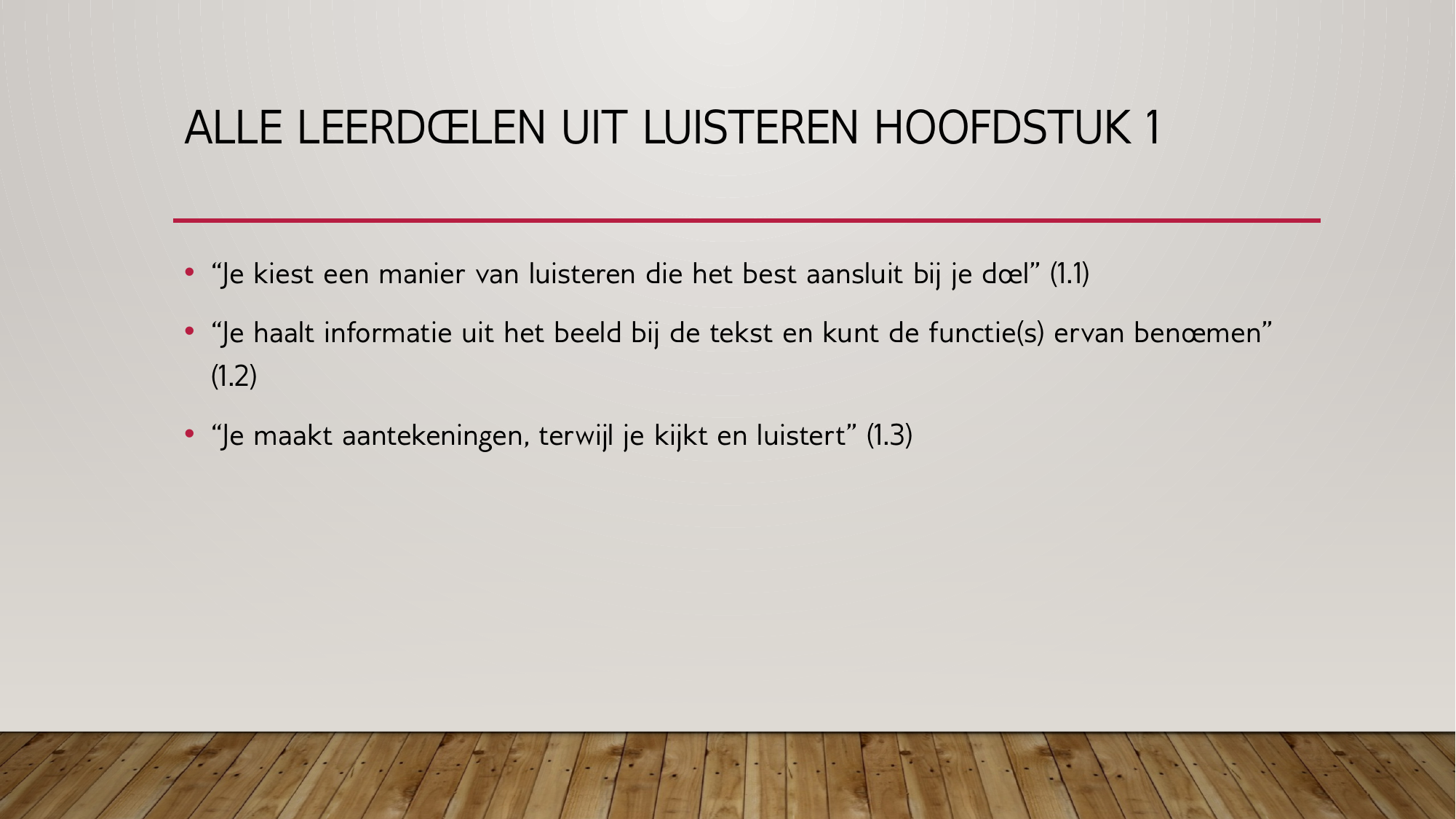

# Alle leerdoelen uit luisteren hoofdstuk 1
“Je kiest een manier van luisteren die het best aansluit bij je doel” (1.1)
“Je haalt informatie uit het beeld bij de tekst en kunt de functie(s) ervan benoemen” (1.2)
“Je maakt aantekeningen, terwijl je kijkt en luistert” (1.3)